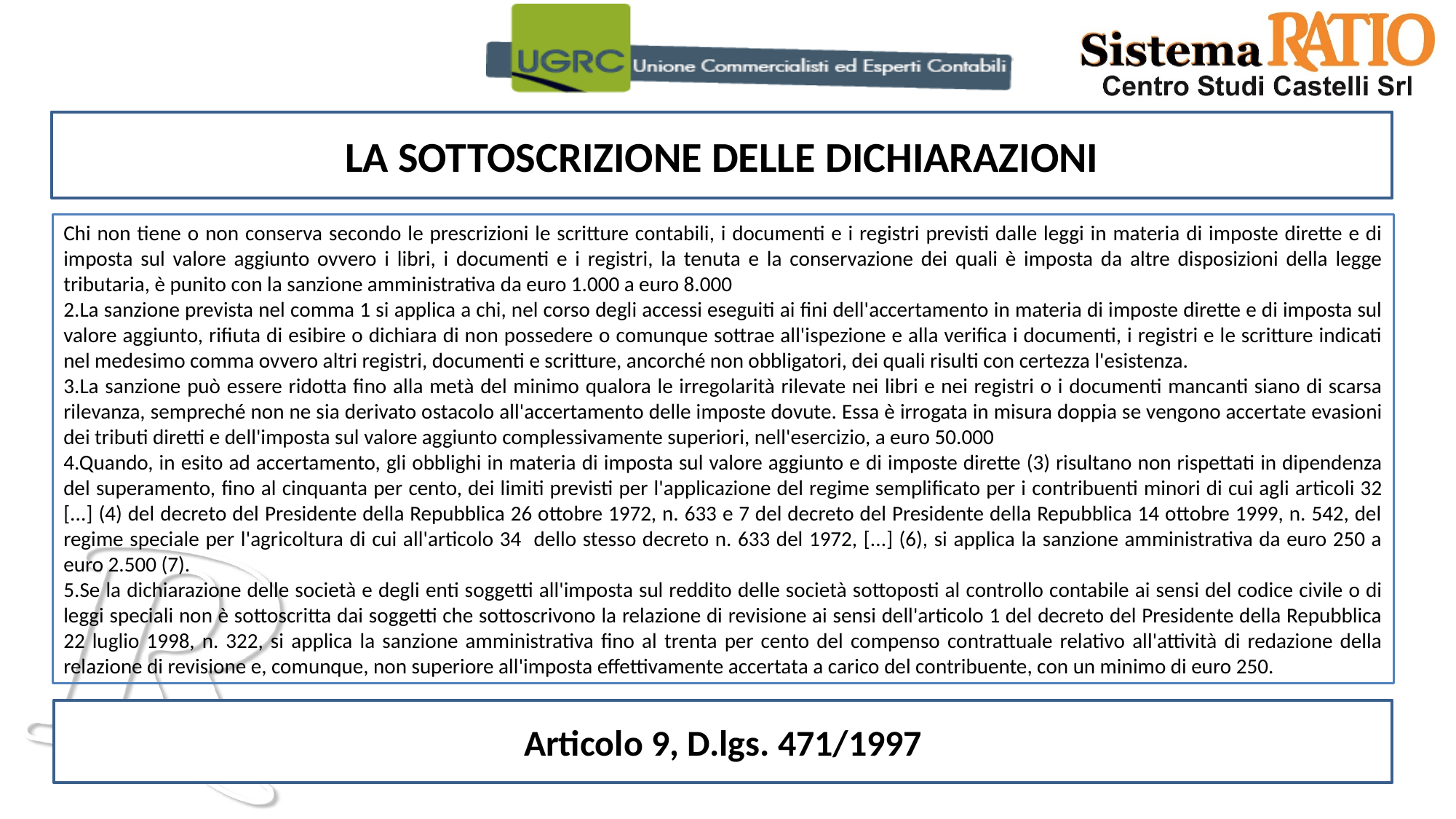

LA SOTTOSCRIZIONE DELLE DICHIARAZIONI
Chi non tiene o non conserva secondo le prescrizioni le scritture contabili, i documenti e i registri previsti dalle leggi in materia di imposte dirette e di imposta sul valore aggiunto ovvero i libri, i documenti e i registri, la tenuta e la conservazione dei quali è imposta da altre disposizioni della legge tributaria, è punito con la sanzione amministrativa da euro 1.000 a euro 8.000
2.La sanzione prevista nel comma 1 si applica a chi, nel corso degli accessi eseguiti ai fini dell'accertamento in materia di imposte dirette e di imposta sul valore aggiunto, rifiuta di esibire o dichiara di non possedere o comunque sottrae all'ispezione e alla verifica i documenti, i registri e le scritture indicati nel medesimo comma ovvero altri registri, documenti e scritture, ancorché non obbligatori, dei quali risulti con certezza l'esistenza.
3.La sanzione può essere ridotta fino alla metà del minimo qualora le irregolarità rilevate nei libri e nei registri o i documenti mancanti siano di scarsa rilevanza, sempreché non ne sia derivato ostacolo all'accertamento delle imposte dovute. Essa è irrogata in misura doppia se vengono accertate evasioni dei tributi diretti e dell'imposta sul valore aggiunto complessivamente superiori, nell'esercizio, a euro 50.000
4.Quando, in esito ad accertamento, gli obblighi in materia di imposta sul valore aggiunto e di imposte dirette (3) risultano non rispettati in dipendenza del superamento, fino al cinquanta per cento, dei limiti previsti per l'applicazione del regime semplificato per i contribuenti minori di cui agli articoli 32 [...] (4) del decreto del Presidente della Repubblica 26 ottobre 1972, n. 633 e 7 del decreto del Presidente della Repubblica 14 ottobre 1999, n. 542, del regime speciale per l'agricoltura di cui all'articolo 34  dello stesso decreto n. 633 del 1972, [...] (6), si applica la sanzione amministrativa da euro 250 a euro 2.500 (7).
5.Se la dichiarazione delle società e degli enti soggetti all'imposta sul reddito delle società sottoposti al controllo contabile ai sensi del codice civile o di leggi speciali non è sottoscritta dai soggetti che sottoscrivono la relazione di revisione ai sensi dell'articolo 1 del decreto del Presidente della Repubblica 22 luglio 1998, n. 322, si applica la sanzione amministrativa fino al trenta per cento del compenso contrattuale relativo all'attività di redazione della relazione di revisione e, comunque, non superiore all'imposta effettivamente accertata a carico del contribuente, con un minimo di euro 250.
Articolo 9, D.lgs. 471/1997